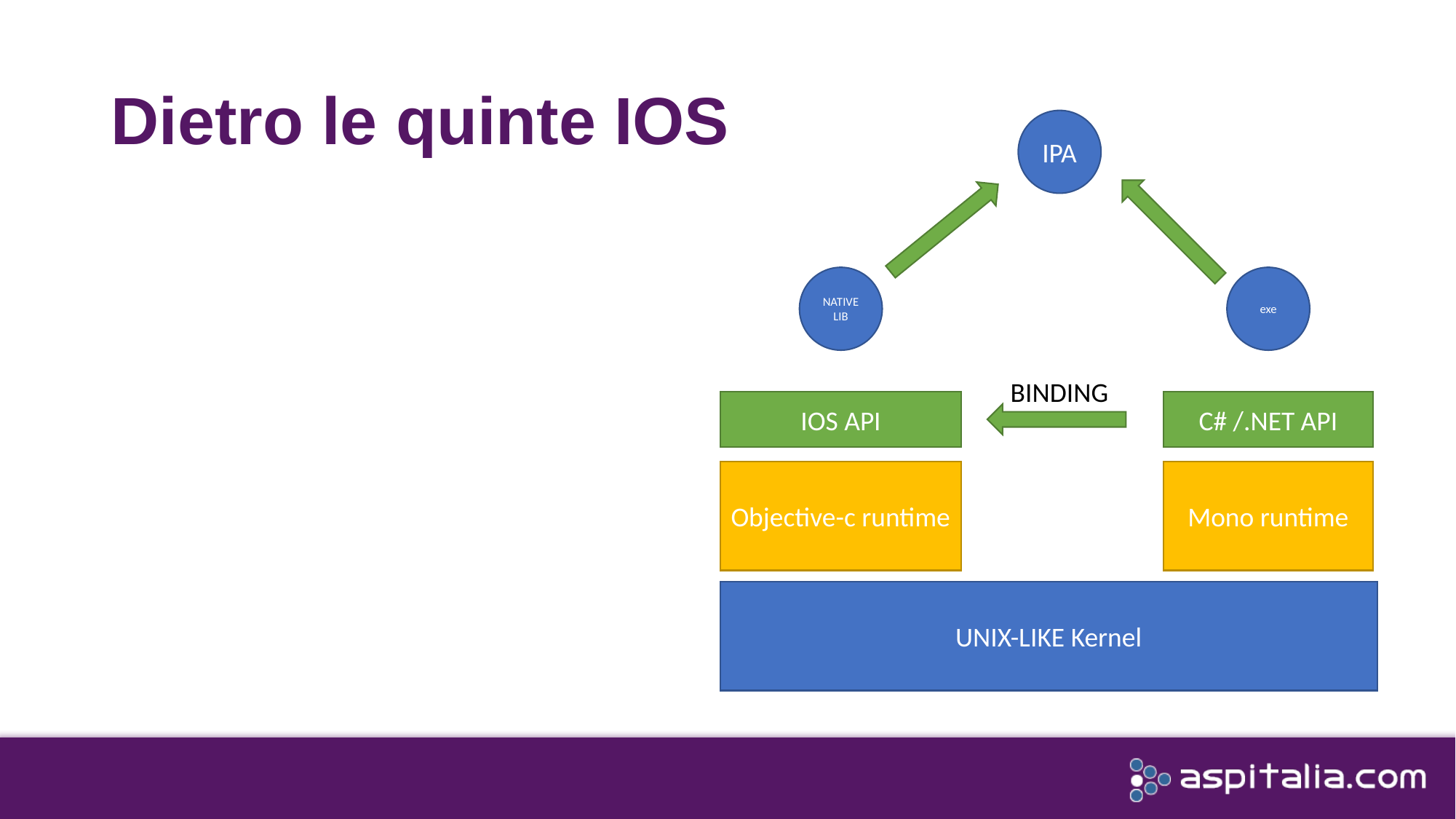

# Dietro le quinte IOS
IPA

NATIVE LIB
exe
BINDING
C# /.NET API
IOS API

Objective-c runtime
Mono runtime
UNIX-LIKE Kernel